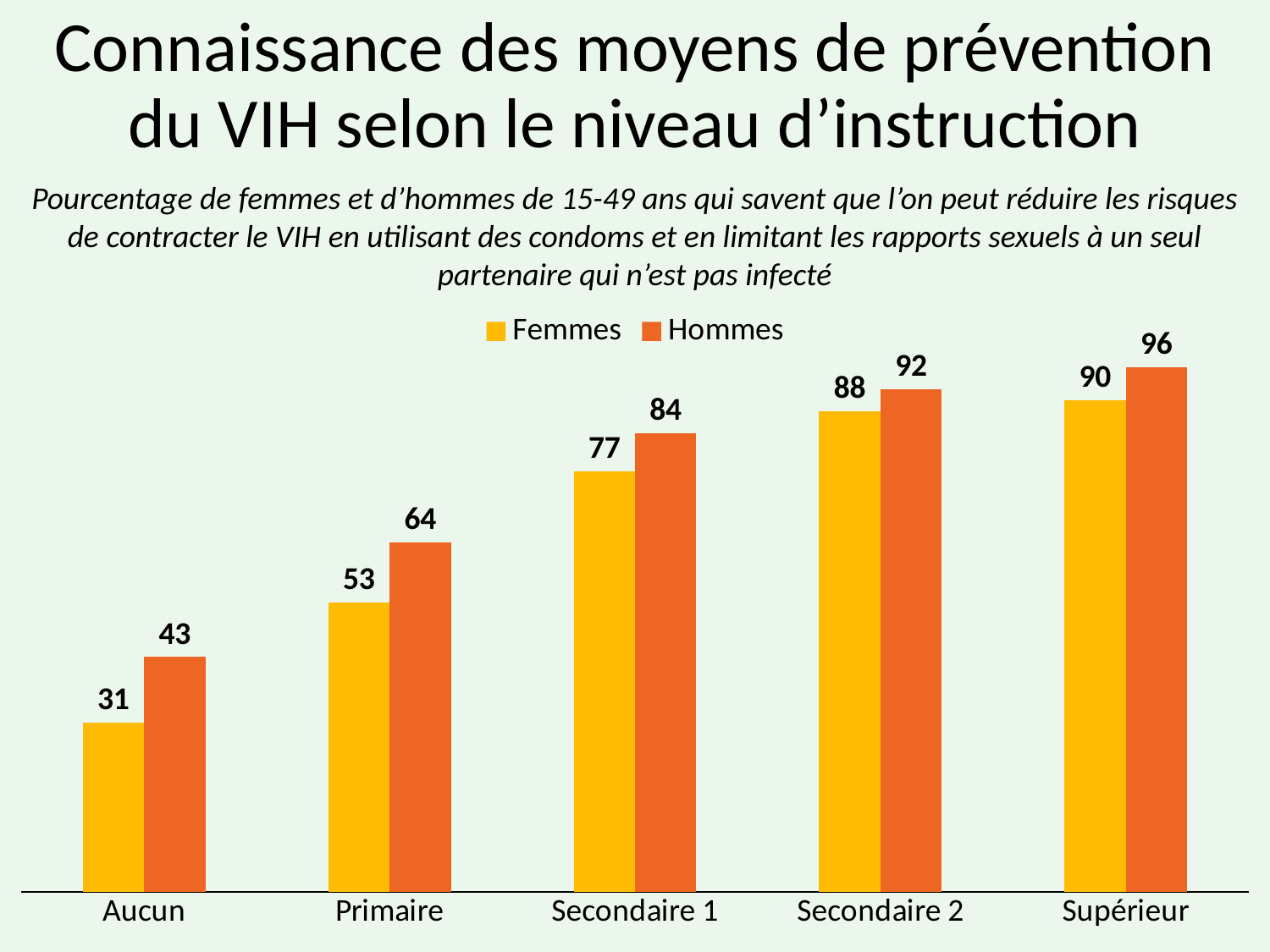

# Connaissance des moyens de prévention du VIH selon le niveau d’instruction
Pourcentage de femmes et d’hommes de 15-49 ans qui savent que l’on peut réduire les risques de contracter le VIH en utilisant des condoms et en limitant les rapports sexuels à un seul partenaire qui n’est pas infecté

### Chart

| Category | Femmes | Hommes |
|---|---|---|
| Aucun | 31.0 | 43.0 |
| Primaire | 53.0 | 64.0 |
| Secondaire 1 | 77.0 | 84.0 |
| Secondaire 2 | 88.0 | 92.0 |
| Supérieur | 90.0 | 96.0 |